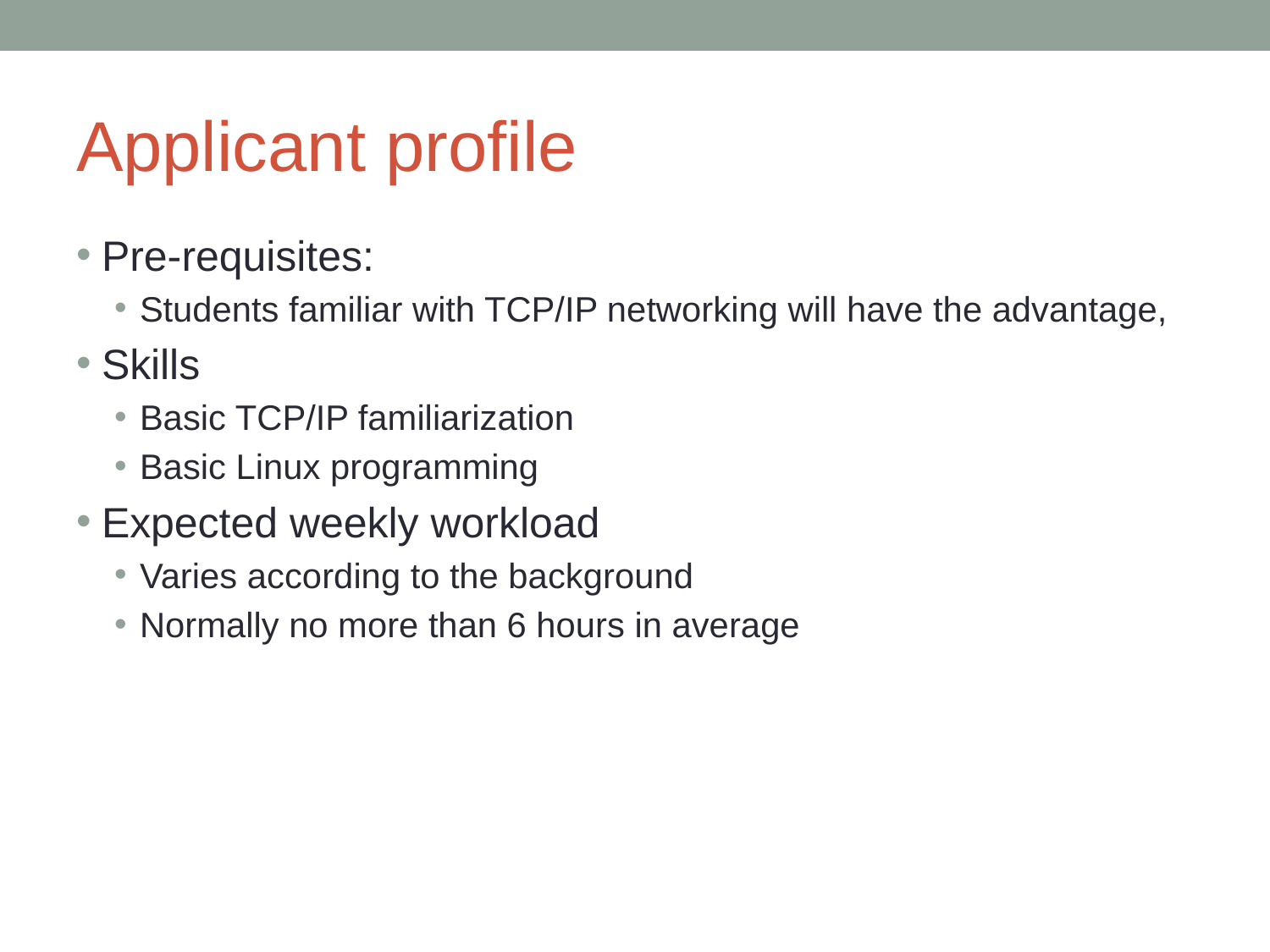

# Applicant profile
Pre-requisites:
Students familiar with TCP/IP networking will have the advantage,
Skills
Basic TCP/IP familiarization
Basic Linux programming
Expected weekly workload
Varies according to the background
Normally no more than 6 hours in average